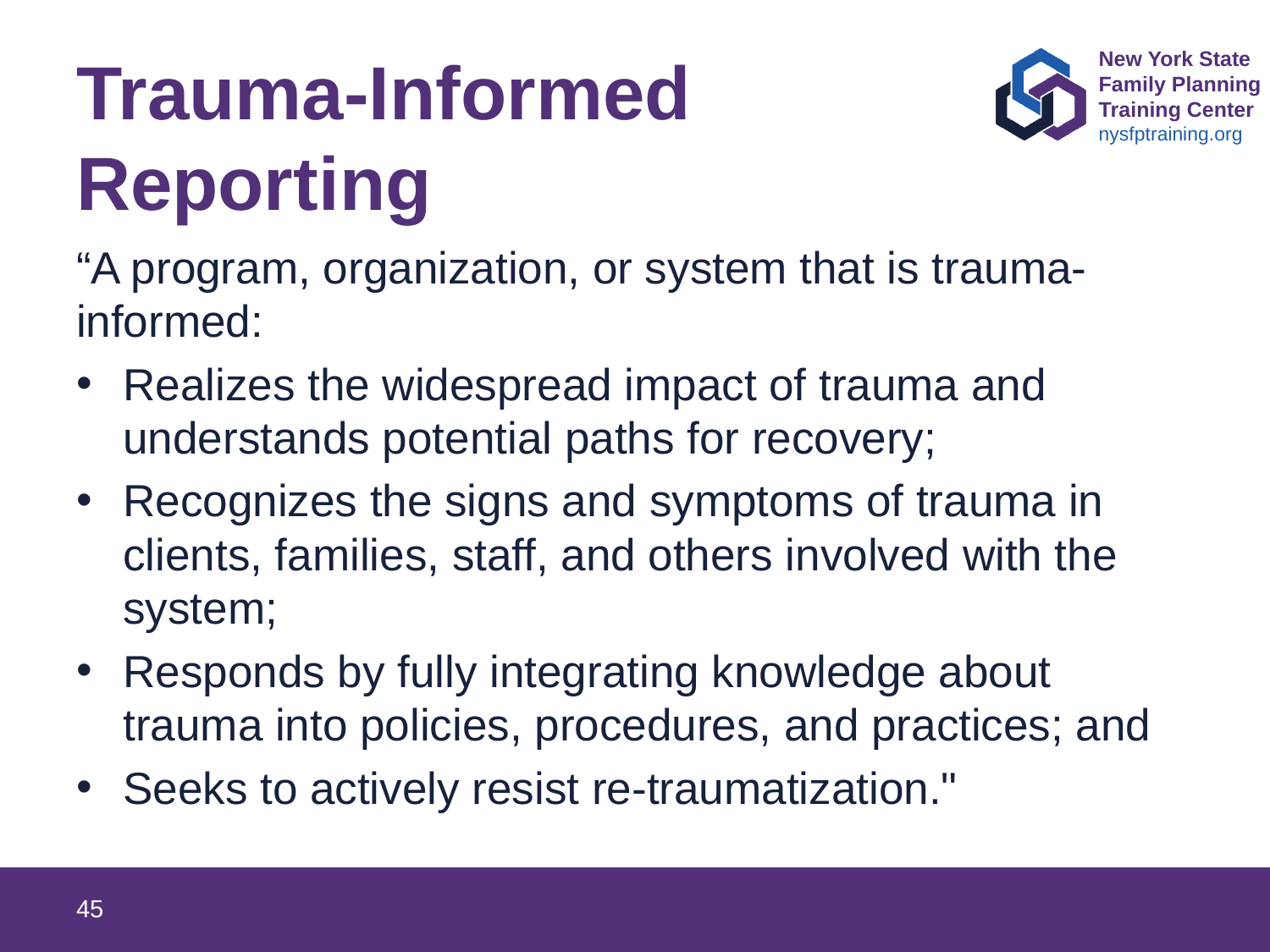

# Trauma-Informed Reporting
“A program, organization, or system that is trauma-informed:
Realizes the widespread impact of trauma and understands potential paths for recovery;
Recognizes the signs and symptoms of trauma in clients, families, staff, and others involved with the system;
Responds by fully integrating knowledge about trauma into policies, procedures, and practices; and
Seeks to actively resist re-traumatization."

45